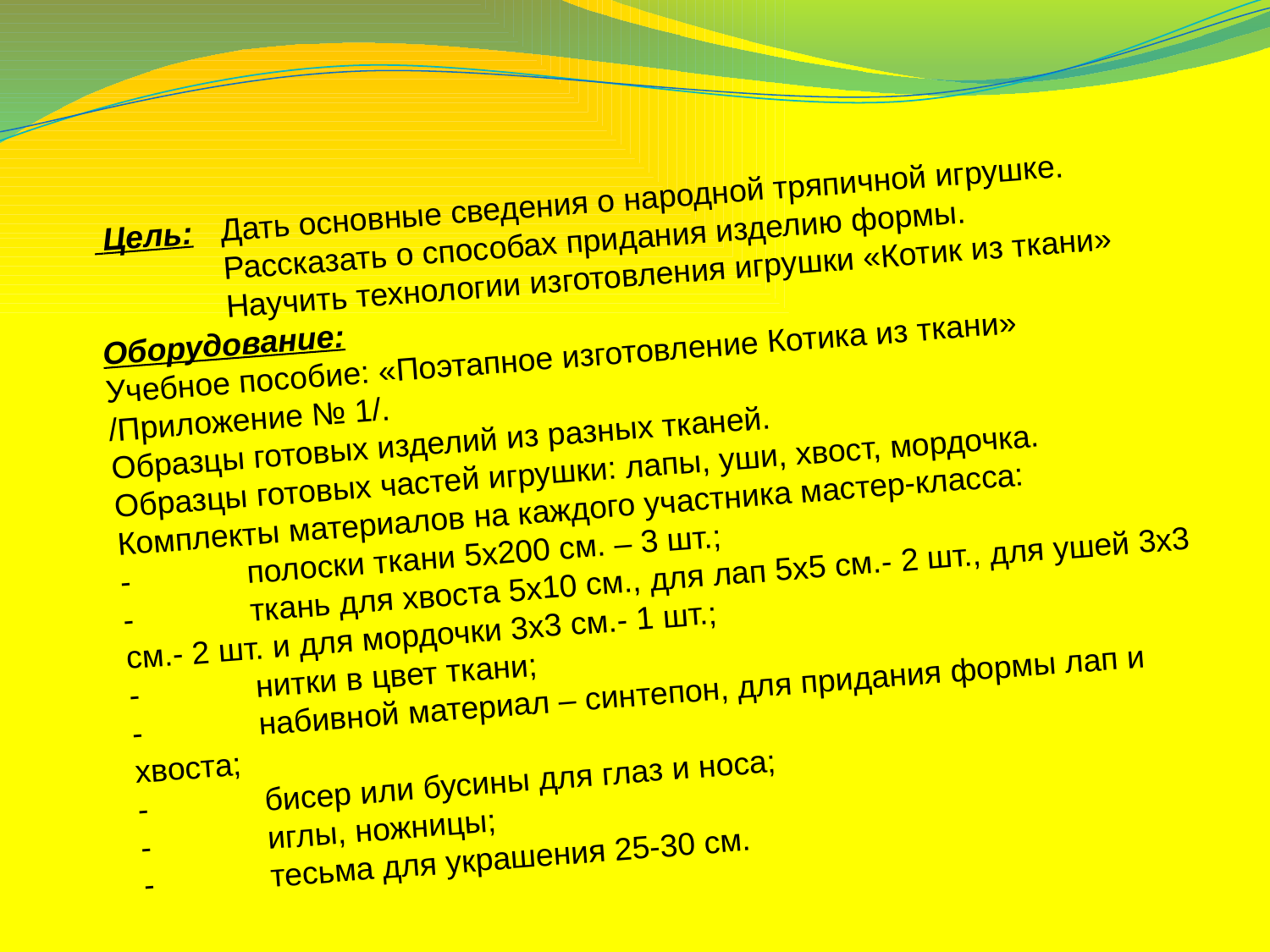

Цель:	Дать основные сведения о народной тряпичной игрушке.
	Рассказать о способах придания изделию формы.
	Научить технологии изготовления игрушки «Котик из ткани»
Оборудование:
Учебное пособие: «Поэтапное изготовление Котика из ткани» /Приложение № 1/.
Образцы готовых изделий из разных тканей.
Образцы готовых частей игрушки: лапы, уши, хвост, мордочка.
Комплекты материалов на каждого участника мастер-класса:
-	полоски ткани 5х200 см. – 3 шт.;
-	ткань для хвоста 5х10 см., для лап 5х5 см.- 2 шт., для ушей 3х3 см.- 2 шт. и для мордочки 3х3 см.- 1 шт.;
-	нитки в цвет ткани;
-	набивной материал – синтепон, для придания формы лап и хвоста;
-	бисер или бусины для глаз и носа;
-	иглы, ножницы;
-	тесьма для украшения 25-30 см.